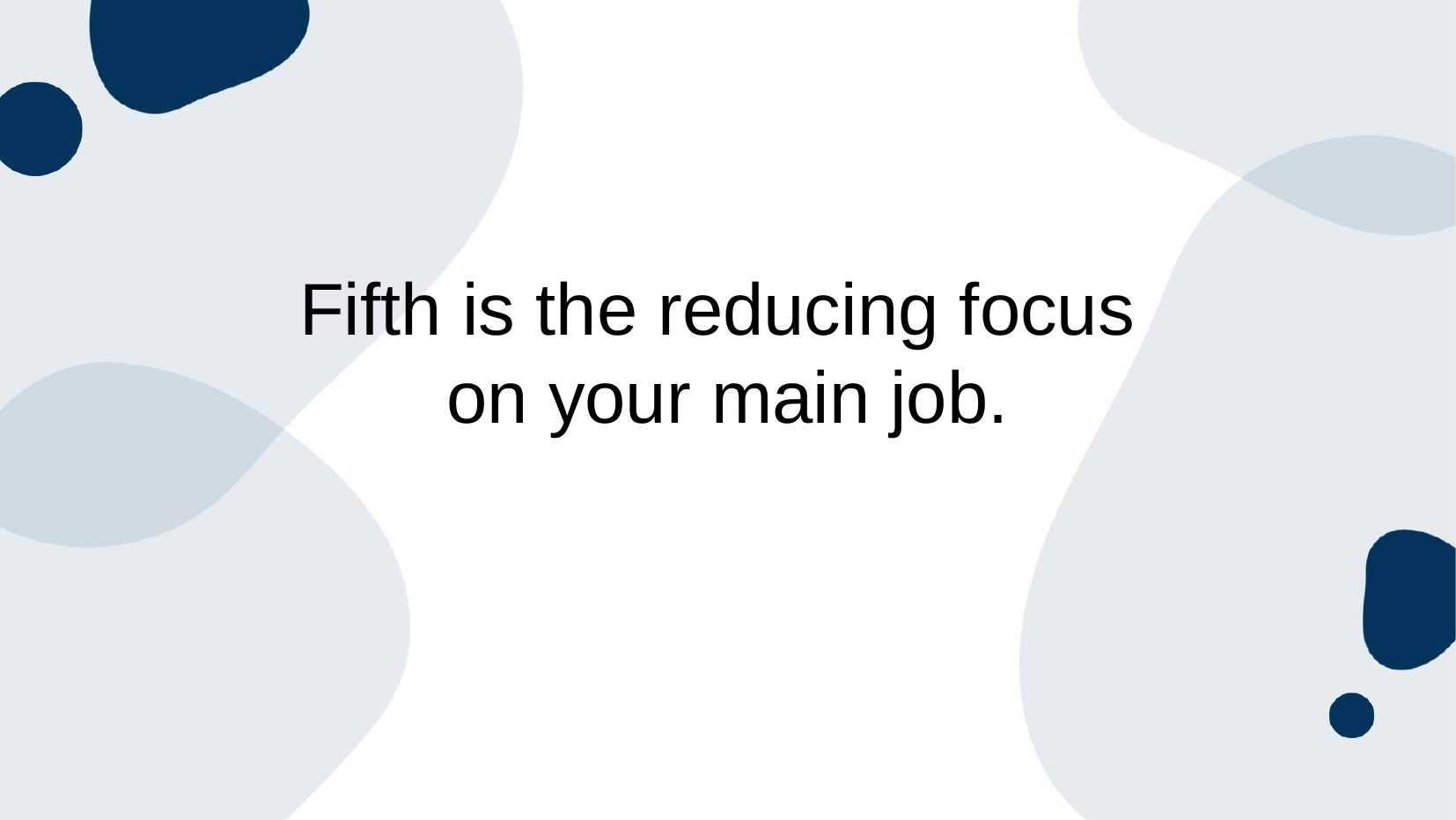

# Fifth is the reducing focus
on your main job.